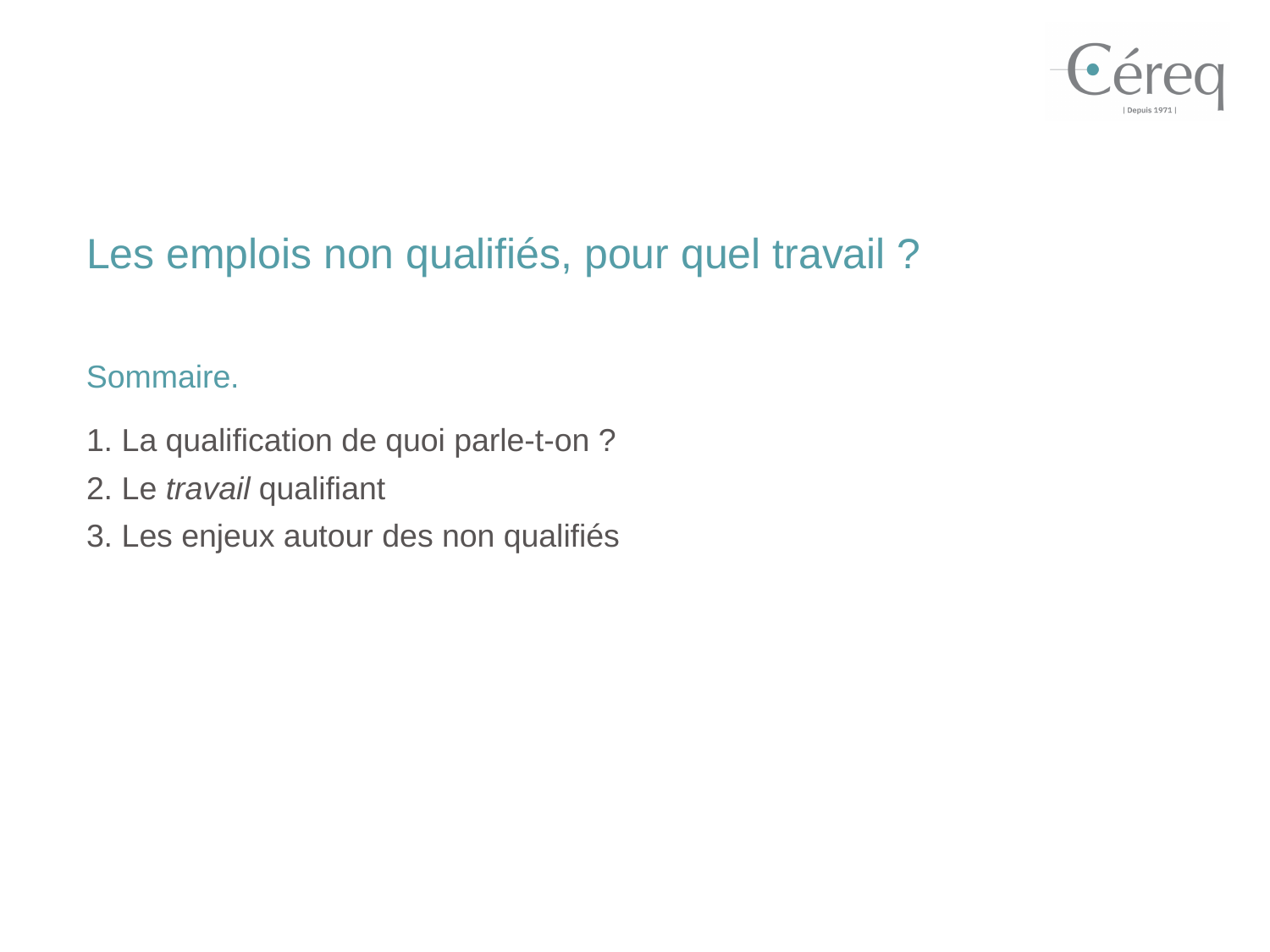

Les emplois non qualifiés, pour quel travail ?
1. La qualification de quoi parle-t-on ?
2. Le travail qualifiant
3. Les enjeux autour des non qualifiés